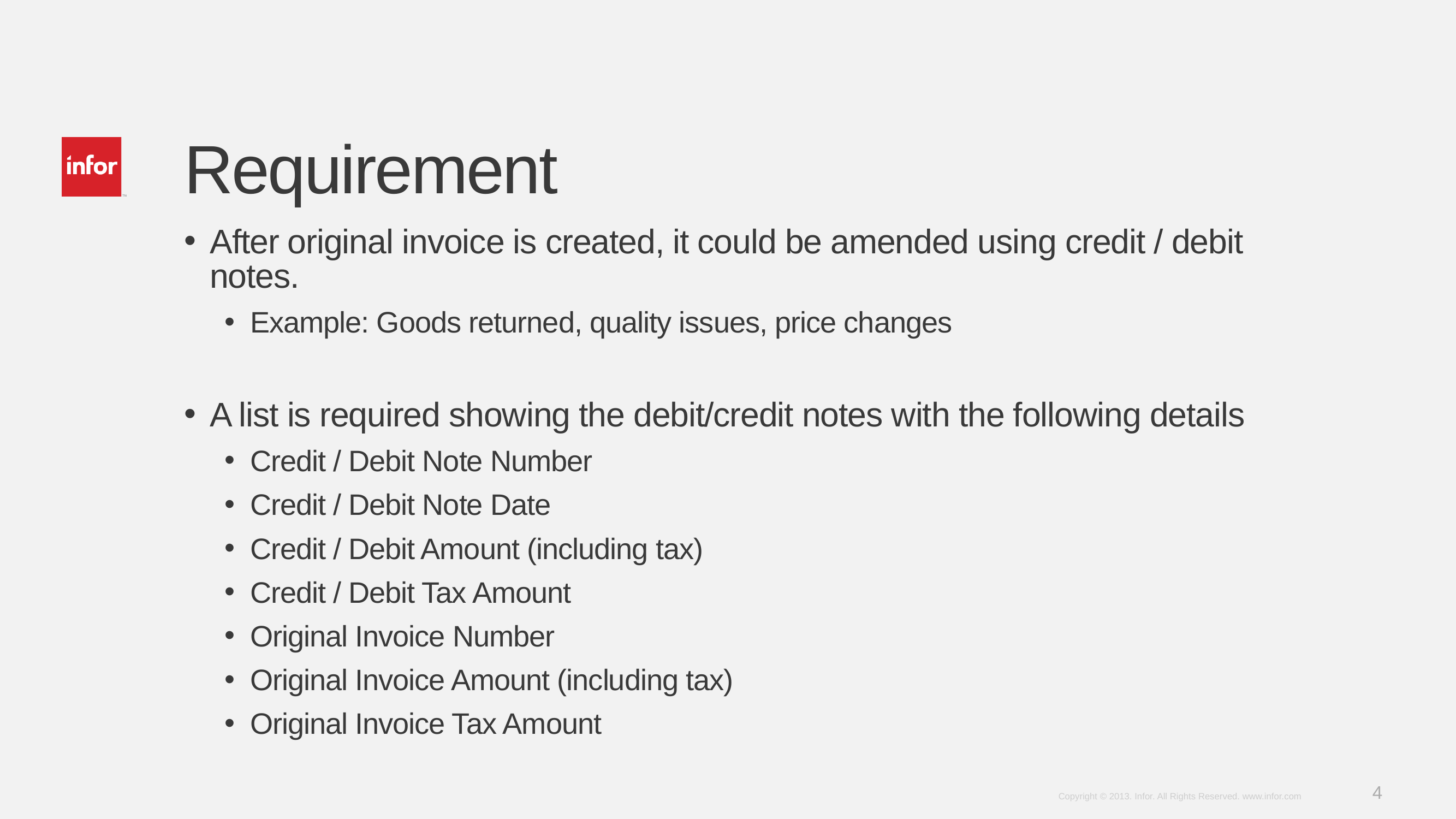

# Requirement
After original invoice is created, it could be amended using credit / debit notes.
Example: Goods returned, quality issues, price changes

A list is required showing the debit/credit notes with the following details
Credit / Debit Note Number
Credit / Debit Note Date
Credit / Debit Amount (including tax)
Credit / Debit Tax Amount
Original Invoice Number
Original Invoice Amount (including tax)
Original Invoice Tax Amount